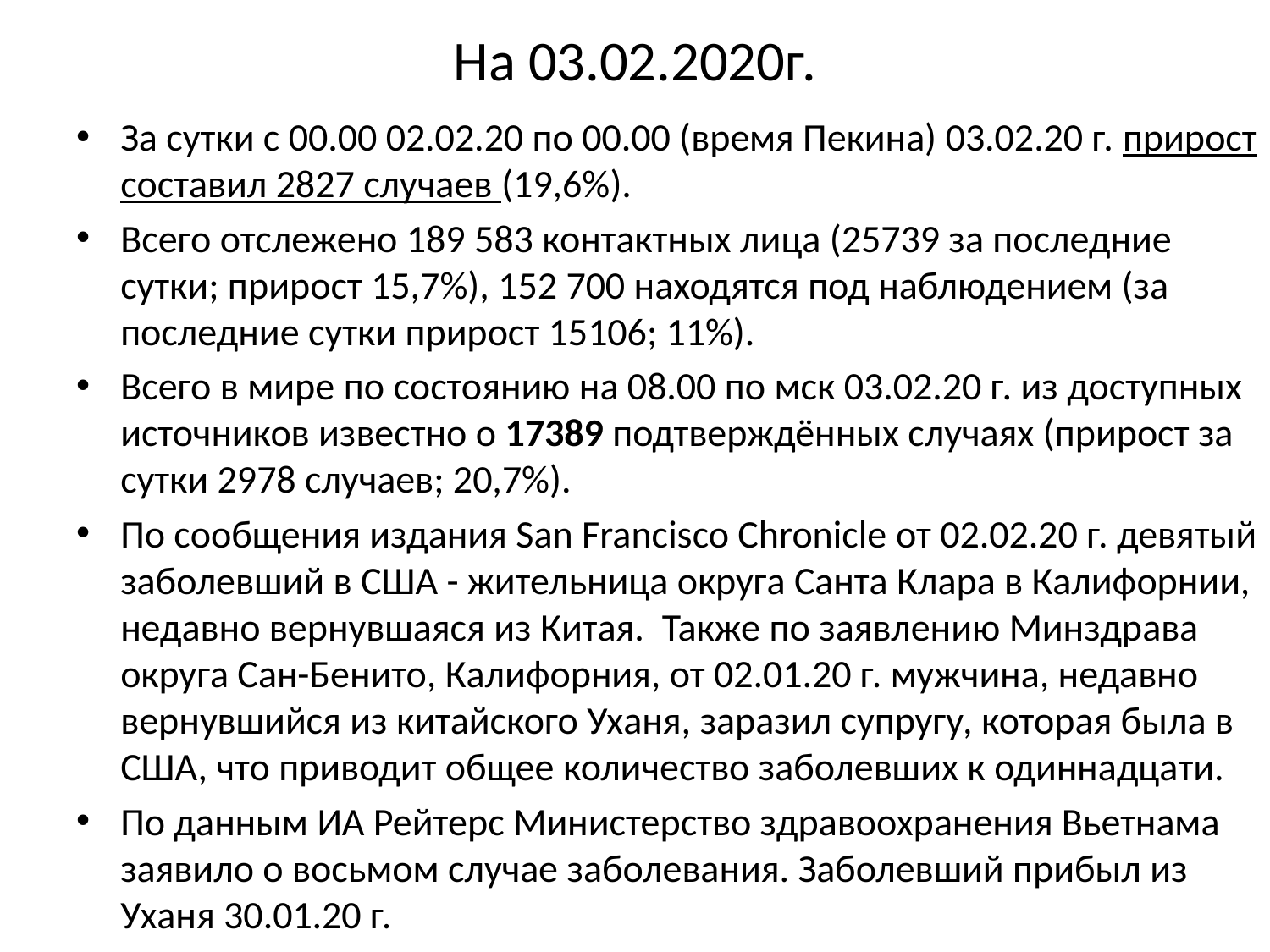

# На 03.02.2020г.
За сутки с 00.00 02.02.20 по 00.00 (время Пекина) 03.02.20 г. прирост составил 2827 случаев (19,6%).
Всего отслежено 189 583 контактных лица (25739 за последние сутки; прирост 15,7%), 152 700 находятся под наблюдением (за последние сутки прирост 15106; 11%).
Всего в мире по состоянию на 08.00 по мск 03.02.20 г. из доступных источников известно о 17389 подтверждённых случаях (прирост за сутки 2978 случаев; 20,7%).
По сообщения издания San Francisco Chronicle от 02.02.20 г. девятый заболевший в США - жительница округа Санта Клара в Калифорнии, недавно вернувшаяся из Китая.  Также по заявлению Минздрава округа Сан-Бенито, Калифорния, от 02.01.20 г. мужчина, недавно вернувшийся из китайского Уханя, заразил супругу, которая была в США, что приводит общее количество заболевших к одиннадцати.
По данным ИА Рейтерс Министерство здравоохранения Вьетнама заявило о восьмом случае заболевания. Заболевший прибыл из Уханя 30.01.20 г.